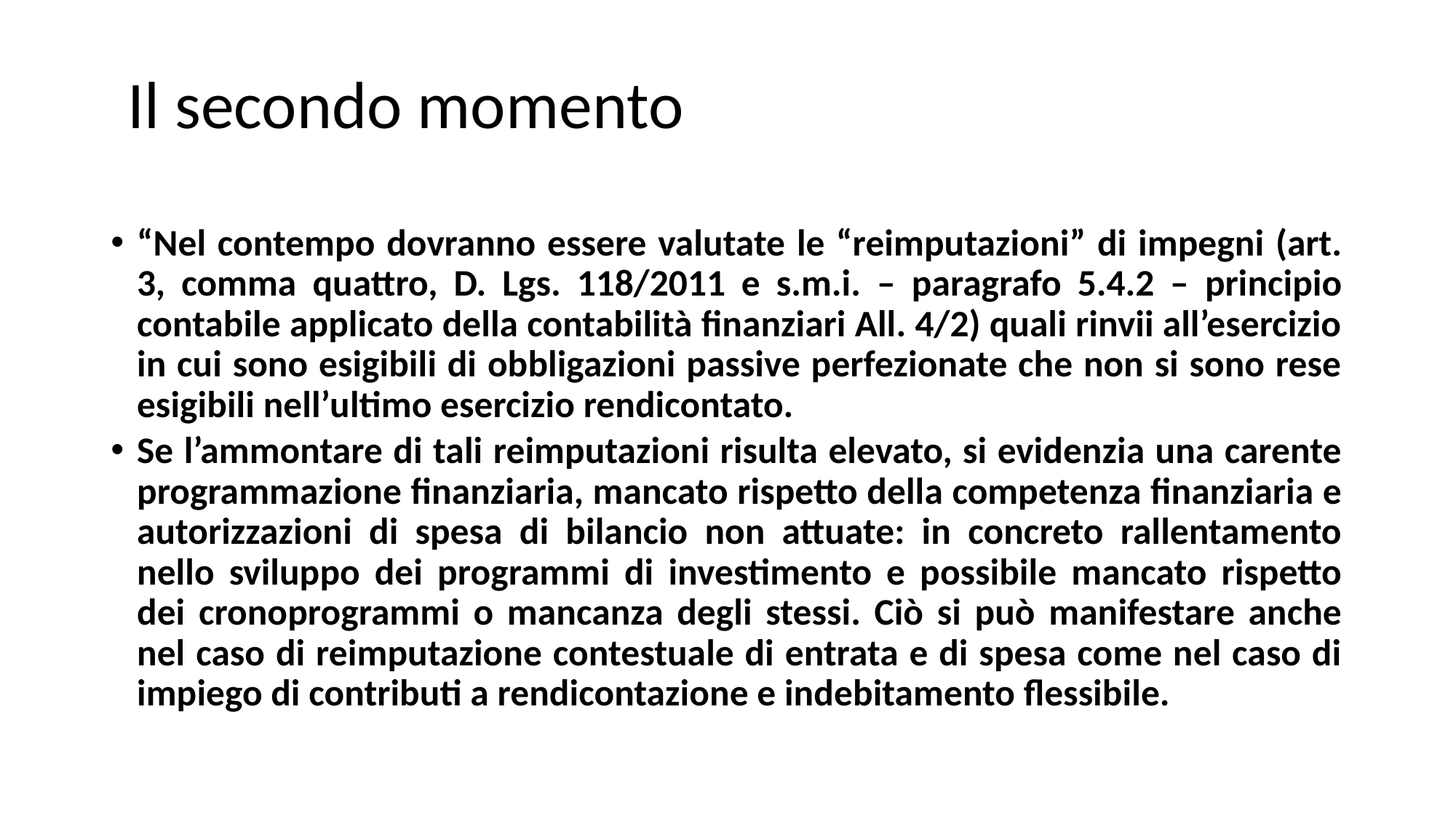

# Il secondo momento
“Nel contempo dovranno essere valutate le “reimputazioni” di impegni (art. 3, comma quattro, D. Lgs. 118/2011 e s.m.i. – paragrafo 5.4.2 – principio contabile applicato della contabilità finanziari All. 4/2) quali rinvii all’esercizio in cui sono esigibili di obbligazioni passive perfezionate che non si sono rese esigibili nell’ultimo esercizio rendicontato.
Se l’ammontare di tali reimputazioni risulta elevato, si evidenzia una carente programmazione finanziaria, mancato rispetto della competenza finanziaria e autorizzazioni di spesa di bilancio non attuate: in concreto rallentamento nello sviluppo dei programmi di investimento e possibile mancato rispetto dei cronoprogrammi o mancanza degli stessi. Ciò si può manifestare anche nel caso di reimputazione contestuale di entrata e di spesa come nel caso di impiego di contributi a rendicontazione e indebitamento flessibile.